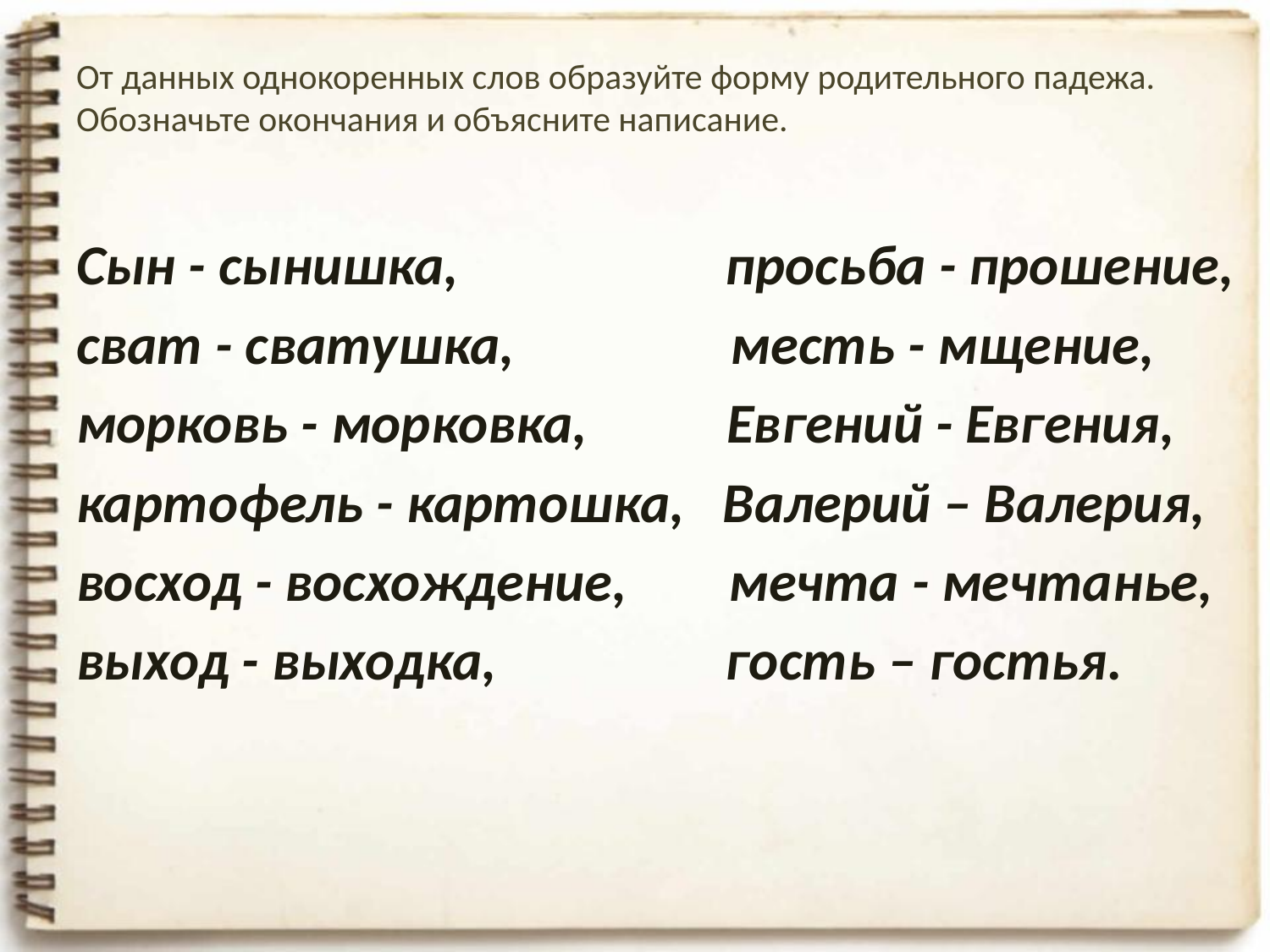

# От данных однокоренных слов образуйте форму родительного падежа. Обозначьте окончания и объясните написание.
Сын - сынишка,                     просьба - прошение,
сват - сватушка,                 месть - мщение,
морковь - морковка,           Евгений - Евгения,
картофель - картошка,   Валерий – Валерия,
восход - восхождение,        мечта - мечтанье,
выход - выходка,                  гость – гостья.